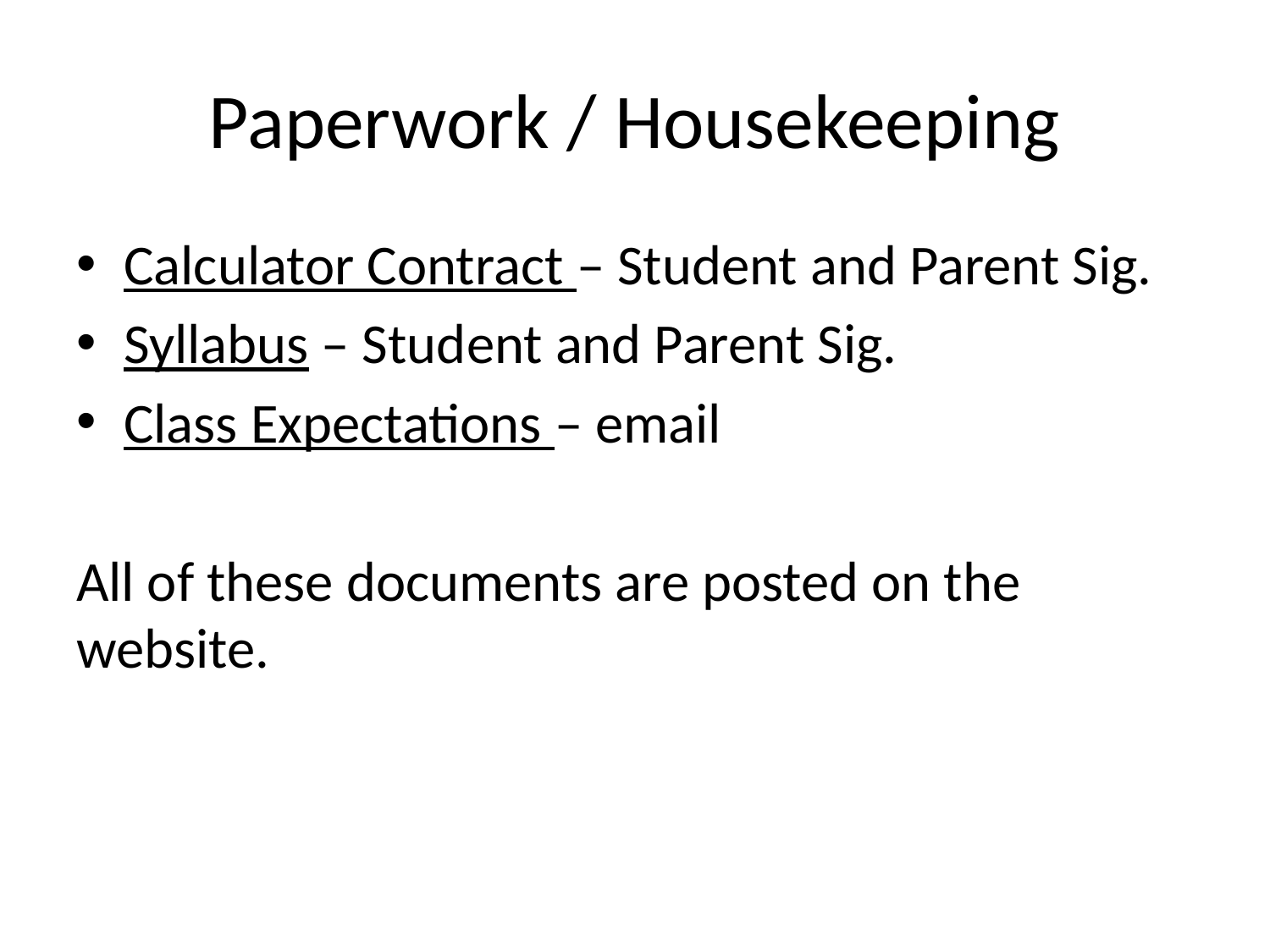

# Paperwork / Housekeeping
Calculator Contract – Student and Parent Sig.
Syllabus – Student and Parent Sig.
Class Expectations – email

All of these documents are posted on the website.